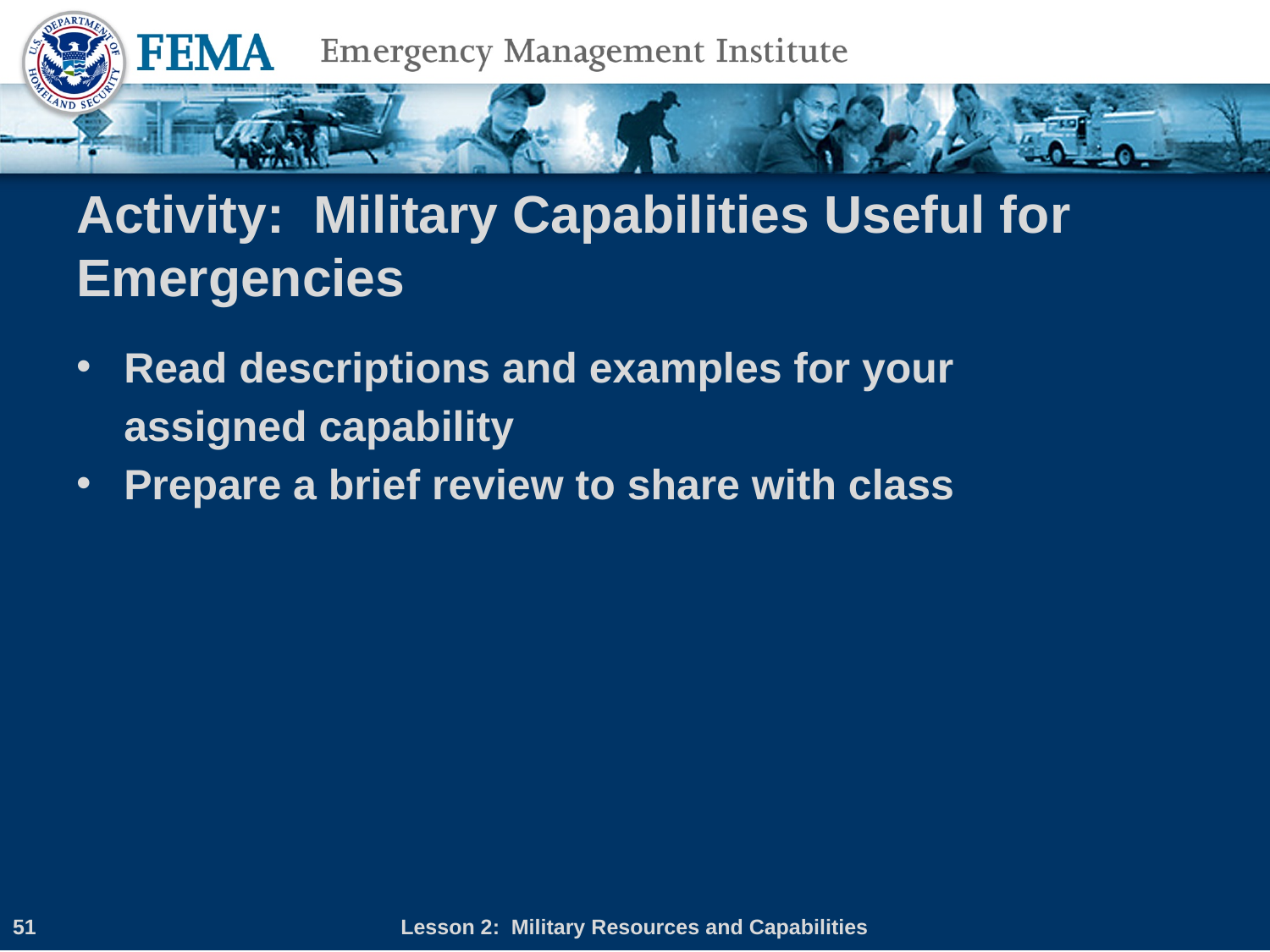

# Activity:  Military Capabilities Useful for Emergencies
Read descriptions and examples for your
assigned capability
Prepare a brief review to share with class
51
Lesson 2:  Military Resources and Capabilities